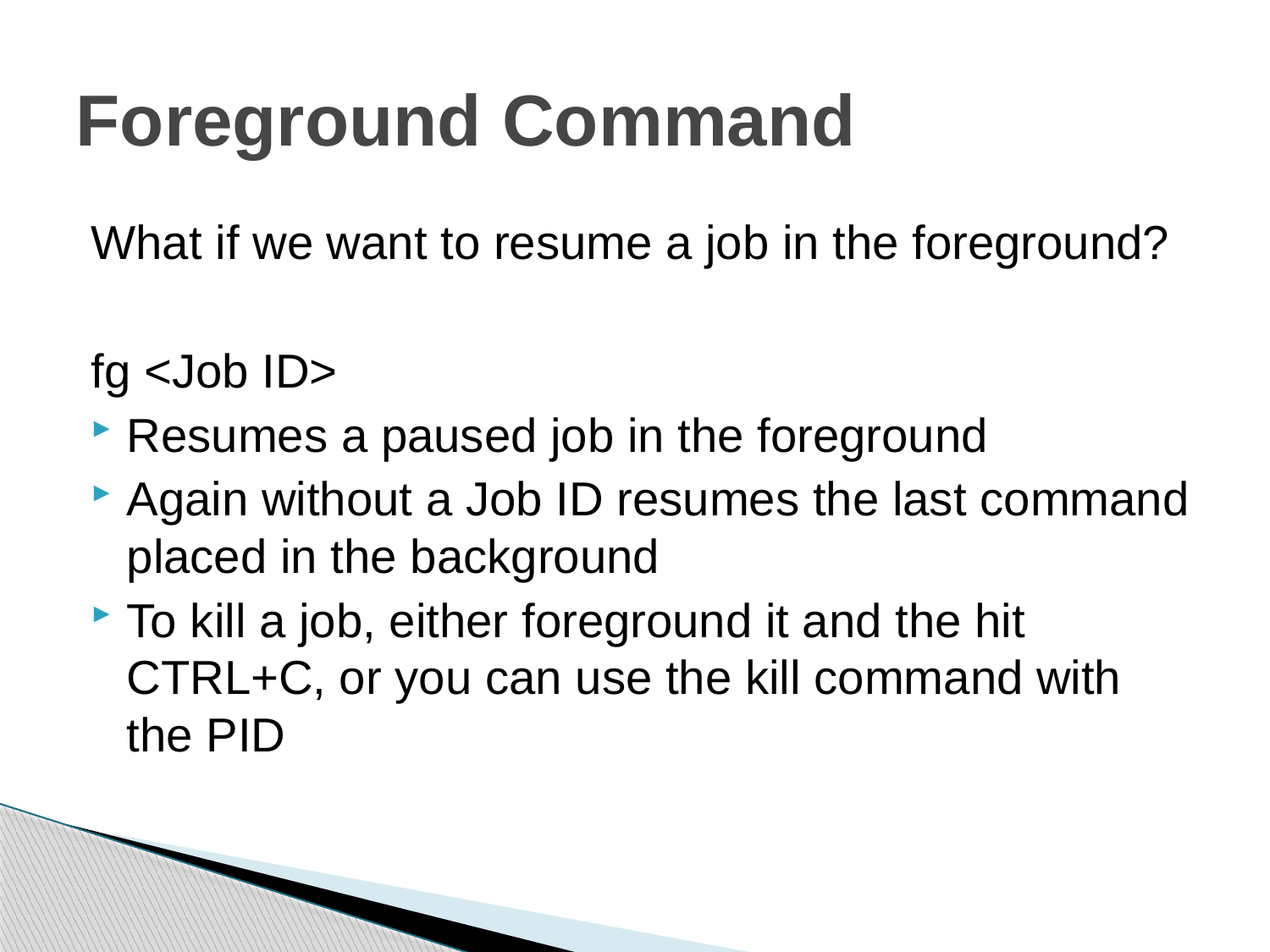

# Foreground Command
What if we want to resume a job in the foreground?

fg <Job ID>
Resumes a paused job in the foreground
Again without a Job ID resumes the last command placed in the background
To kill a job, either foreground it and the hit CTRL+C, or you can use the kill command with the PID